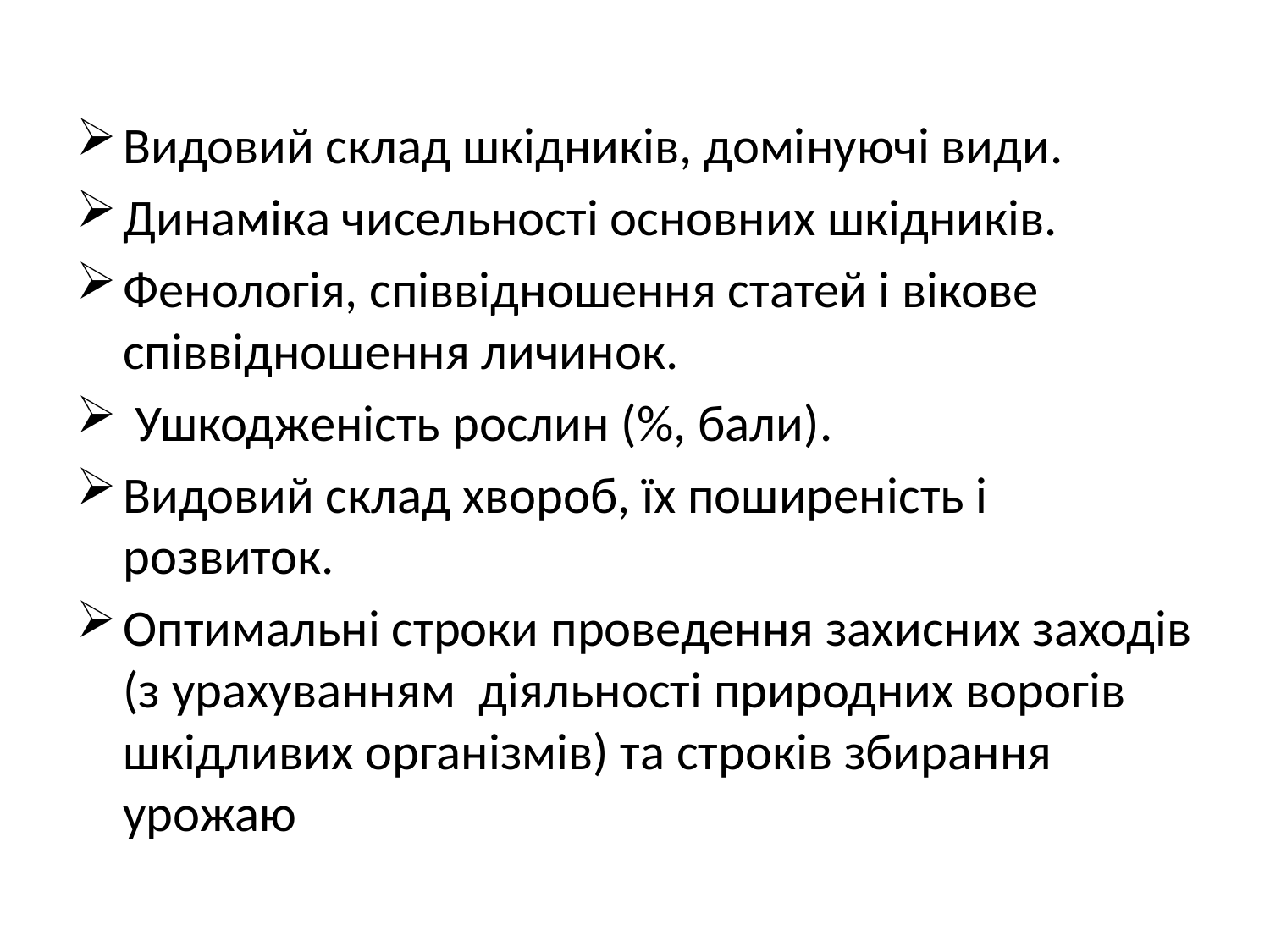

Видовий склад шкідників, домінуючі види.
Динаміка чисельності основних шкідників.
Фенологія, співвідношення статей і вікове співвідношення личинок.
 Ушкодженість рослин (%, бали).
Видовий склад хвороб, їх поширеність і розвиток.
Оптимальні строки проведення захисних заходів (з урахуванням  діяльності природних ворогів шкідливих організмів) та строків збирання урожаю